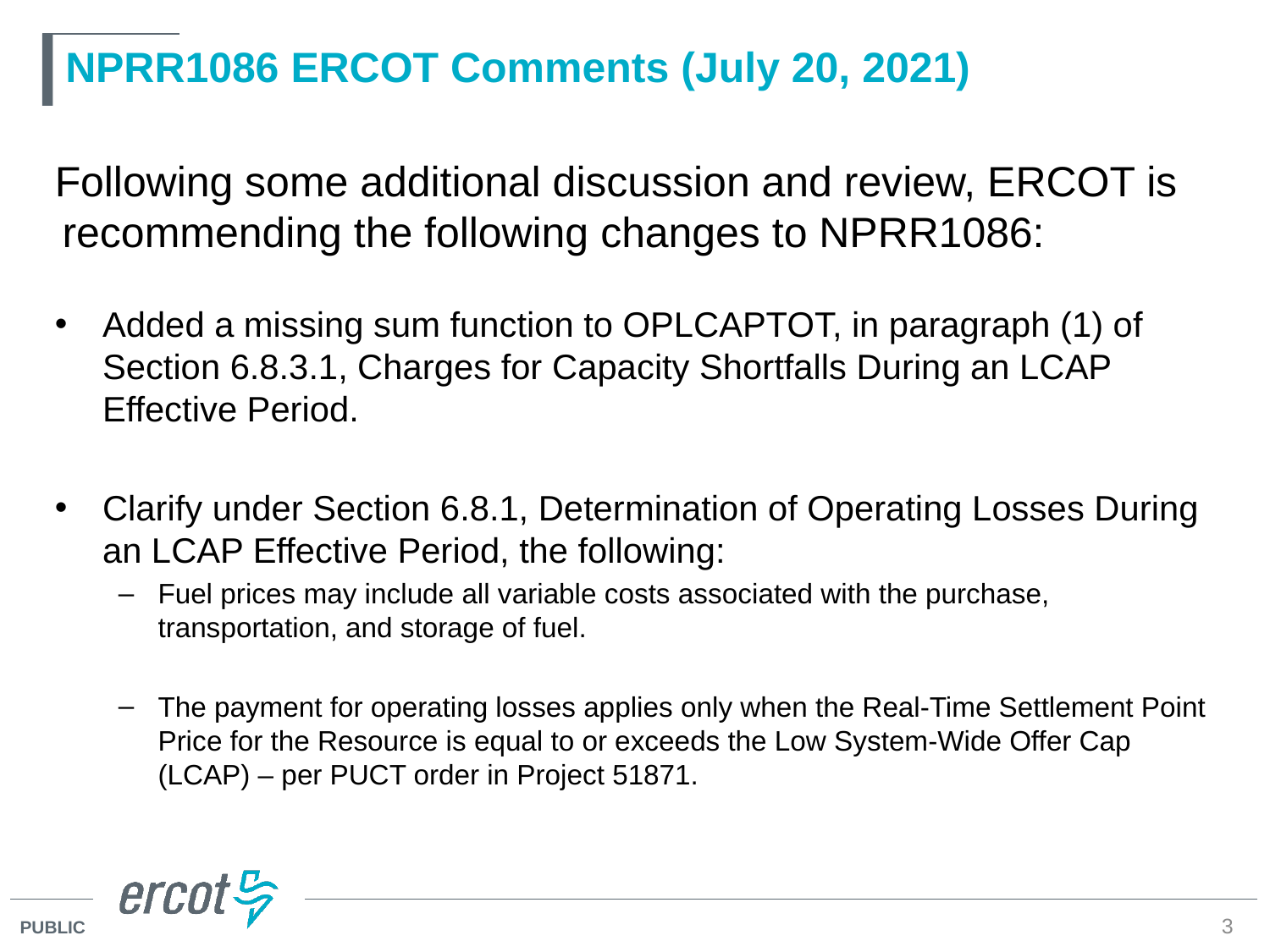

# NPRR1086 ERCOT Comments (July 20, 2021)
Following some additional discussion and review, ERCOT is recommending the following changes to NPRR1086:

Added a missing sum function to OPLCAPTOT, in paragraph (1) of Section 6.8.3.1, Charges for Capacity Shortfalls During an LCAP Effective Period.

Clarify under Section 6.8.1, Determination of Operating Losses During an LCAP Effective Period, the following:
Fuel prices may include all variable costs associated with the purchase, transportation, and storage of fuel.

The payment for operating losses applies only when the Real-Time Settlement Point Price for the Resource is equal to or exceeds the Low System-Wide Offer Cap (LCAP) – per PUCT order in Project 51871.
3